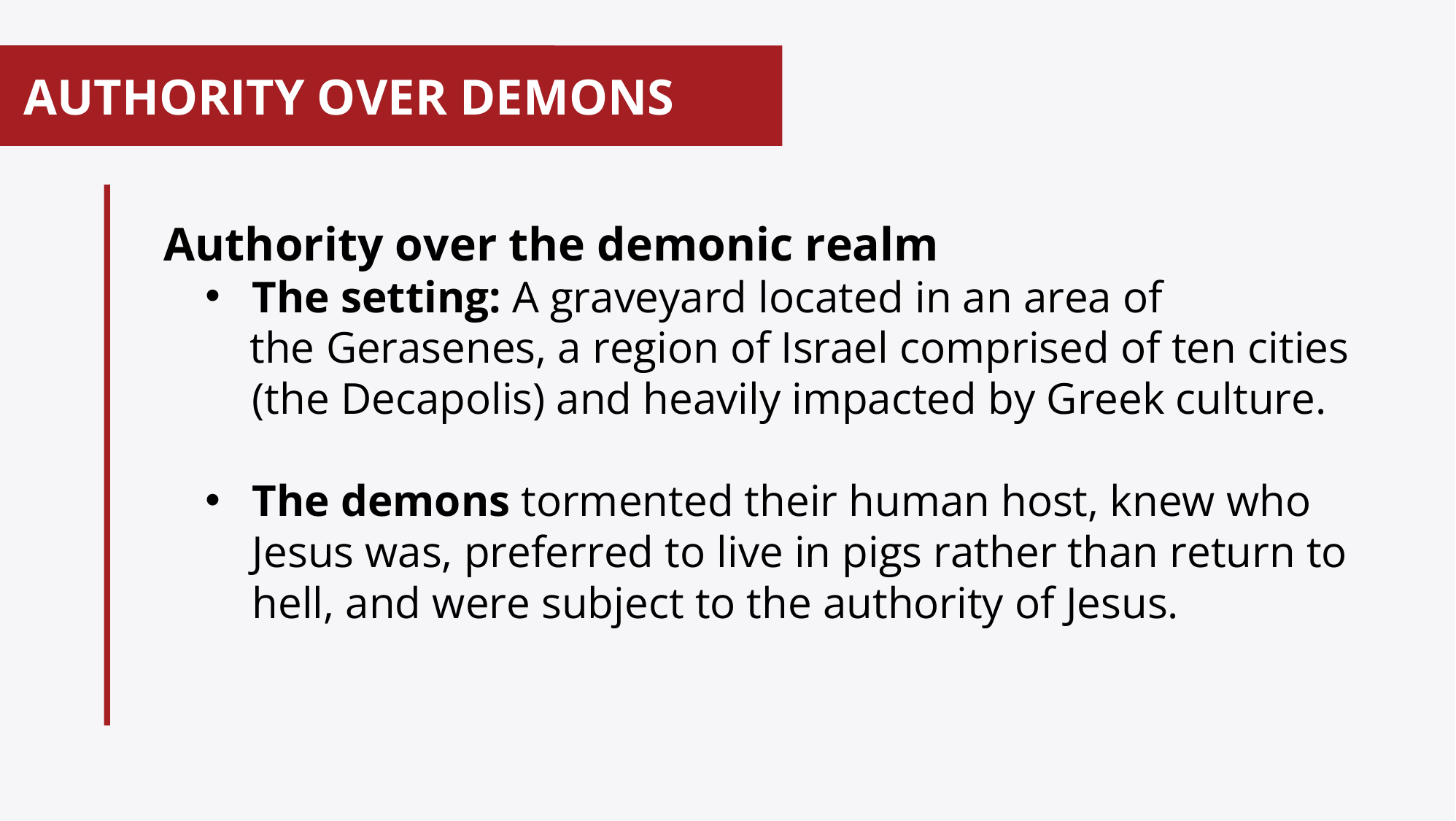

# AUTHORITY OVER DEMONS

Authority over the demonic realm
The setting: A graveyard located in an area of
    the Gerasenes, a region of Israel comprised of ten cities (the Decapolis) and heavily impacted by Greek culture.

The demons tormented their human host, knew who Jesus was, preferred to live in pigs rather than return to hell, and were subject to the authority of Jesus.